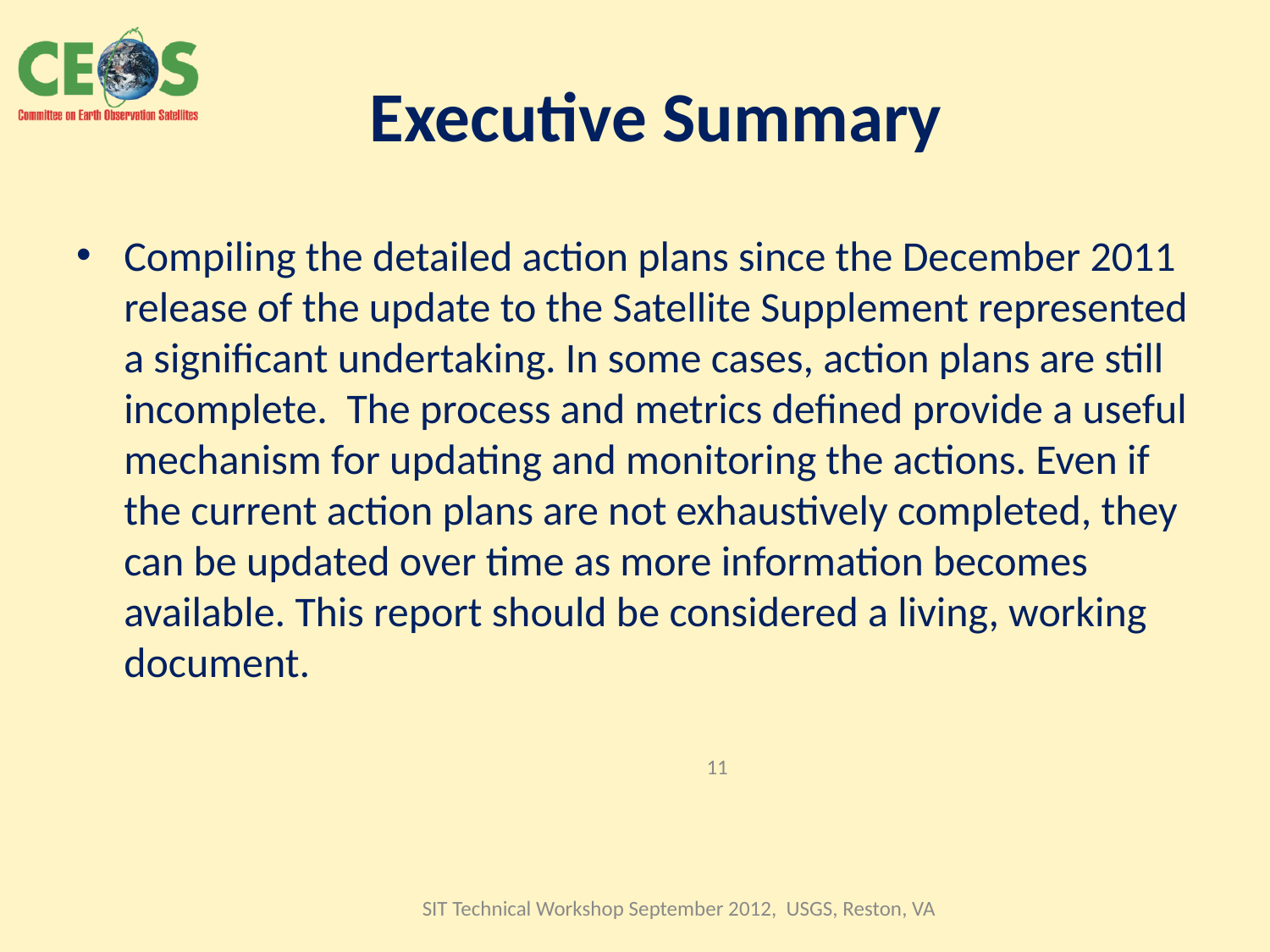

# Executive Summary
Compiling the detailed action plans since the December 2011 release of the update to the Satellite Supplement represented a significant undertaking. In some cases, action plans are still incomplete.  The process and metrics defined provide a useful mechanism for updating and monitoring the actions. Even if the current action plans are not exhaustively completed, they can be updated over time as more information becomes available. This report should be considered a living, working document.

11